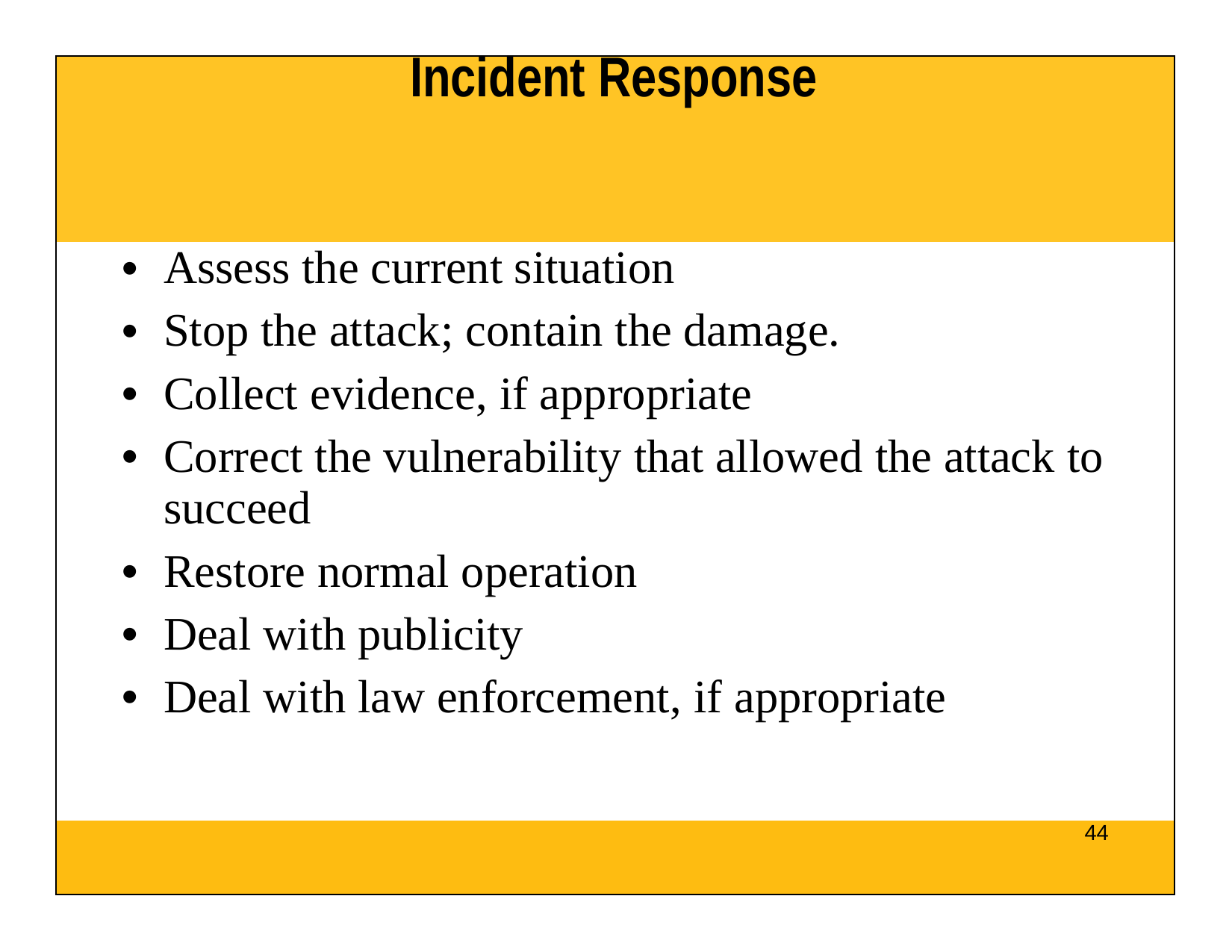

| Incident Response |
| --- |
| Assess the current situation Stop the attack; contain the damage. Collect evidence, if appropriate Correct the vulnerability that allowed the attack to succeed Restore normal operation Deal with publicity Deal with law enforcement, if appropriate |
| 44 |